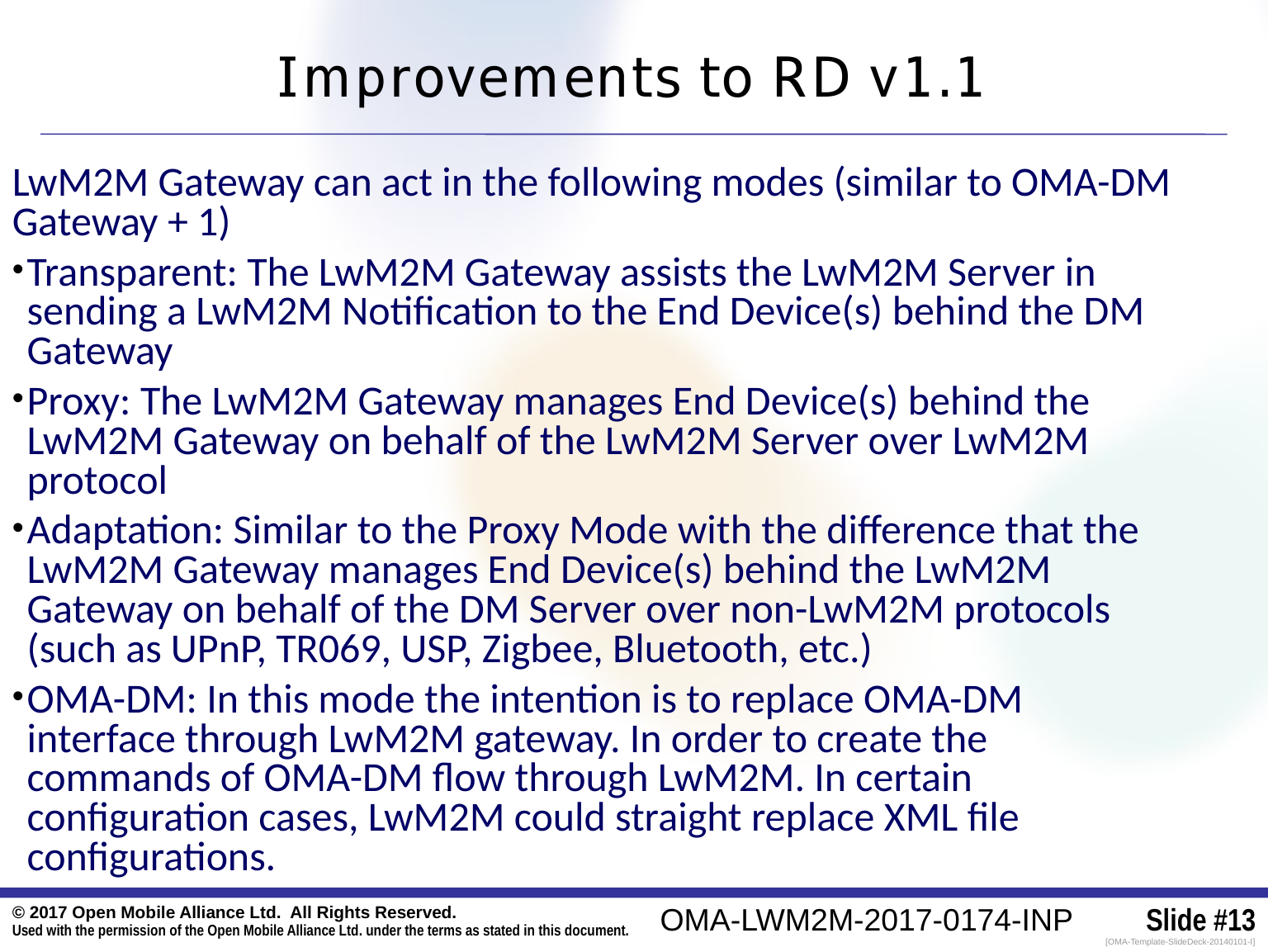

# Improvements to RD v1.1
LwM2M Gateway can act in the following modes (similar to OMA-DM Gateway + 1)
Transparent: The LwM2M Gateway assists the LwM2M Server in sending a LwM2M Notification to the End Device(s) behind the DM Gateway
Proxy: The LwM2M Gateway manages End Device(s) behind the LwM2M Gateway on behalf of the LwM2M Server over LwM2M protocol
Adaptation: Similar to the Proxy Mode with the difference that the LwM2M Gateway manages End Device(s) behind the LwM2M Gateway on behalf of the DM Server over non-LwM2M protocols (such as UPnP, TR069, USP, Zigbee, Bluetooth, etc.)
OMA-DM: In this mode the intention is to replace OMA-DM interface through LwM2M gateway. In order to create the commands of OMA-DM flow through LwM2M. In certain configuration cases, LwM2M could straight replace XML file configurations.